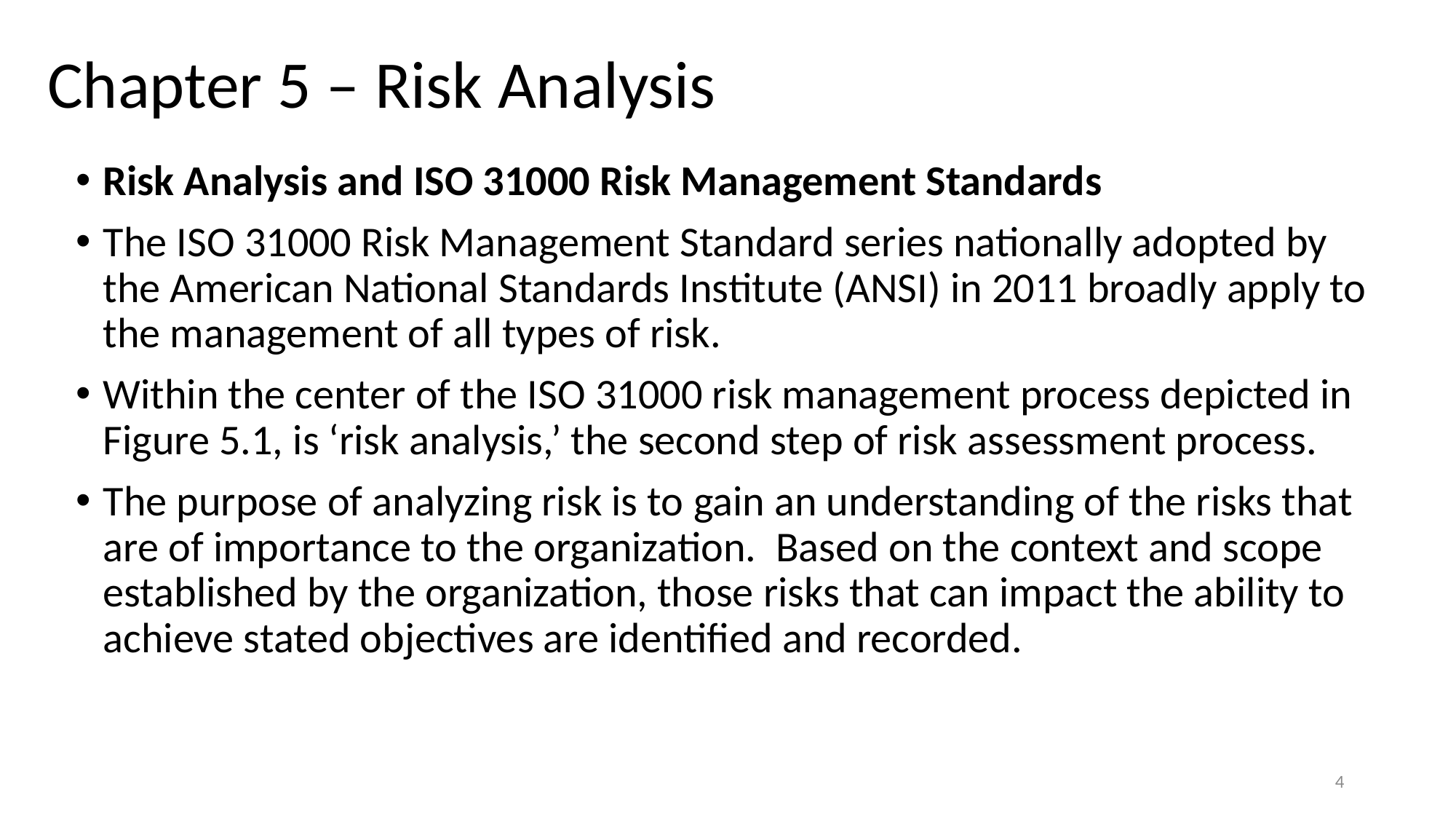

# Chapter 5 – Risk Analysis
Risk Analysis and ISO 31000 Risk Management Standards
The ISO 31000 Risk Management Standard series nationally adopted by the American National Standards Institute (ANSI) in 2011 broadly apply to the management of all types of risk.
Within the center of the ISO 31000 risk management process depicted in Figure 5.1, is ‘risk analysis,’ the second step of risk assessment process.
The purpose of analyzing risk is to gain an understanding of the risks that are of importance to the organization.  Based on the context and scope established by the organization, those risks that can impact the ability to achieve stated objectives are identified and recorded.
4